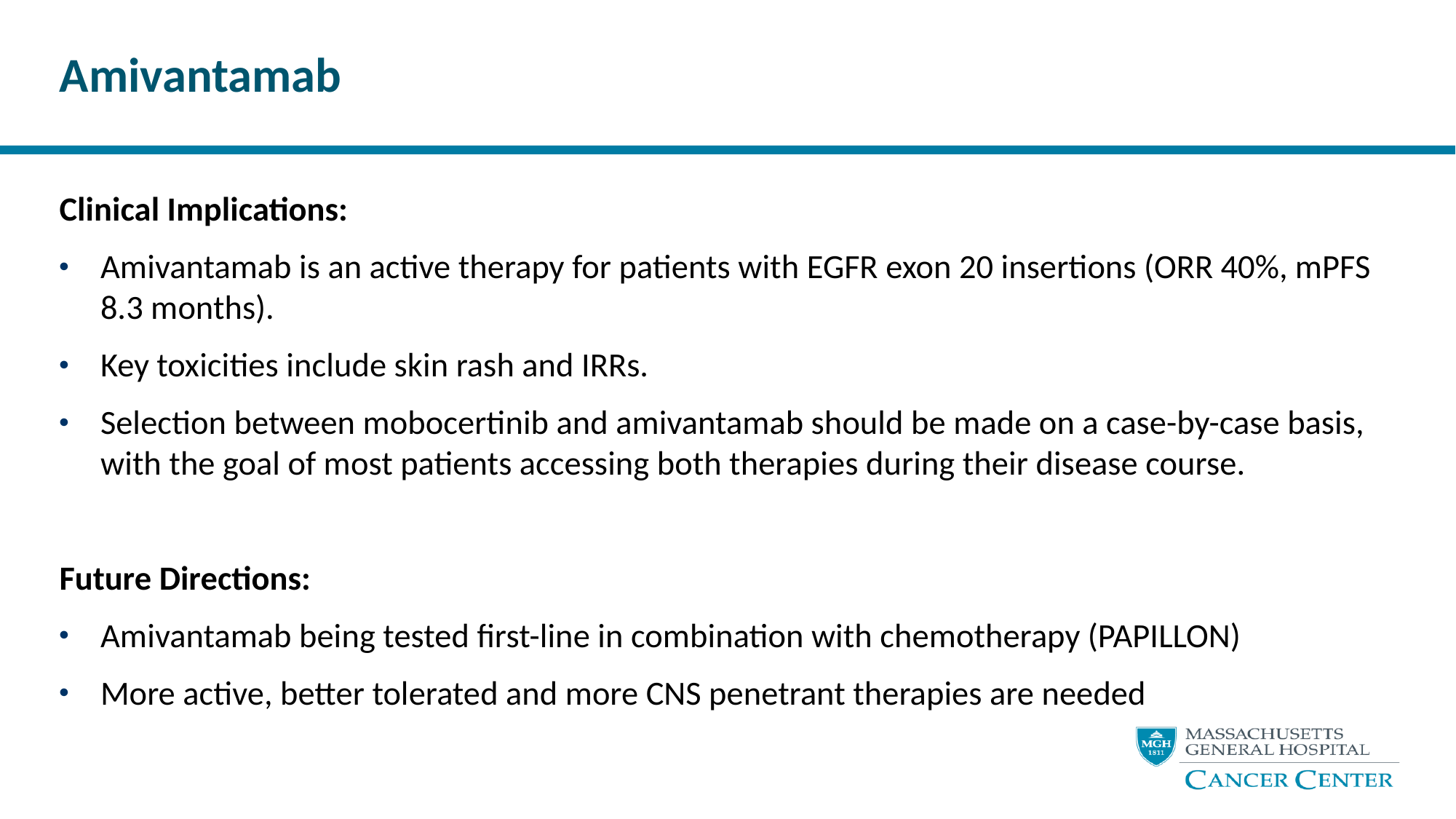

# Amivantamab
Clinical Implications:
Amivantamab is an active therapy for patients with EGFR exon 20 insertions (ORR 40%, mPFS 8.3 months).
Key toxicities include skin rash and IRRs.
Selection between mobocertinib and amivantamab should be made on a case-by-case basis, with the goal of most patients accessing both therapies during their disease course.

Future Directions:
Amivantamab being tested first-line in combination with chemotherapy (PAPILLON)
More active, better tolerated and more CNS penetrant therapies are needed